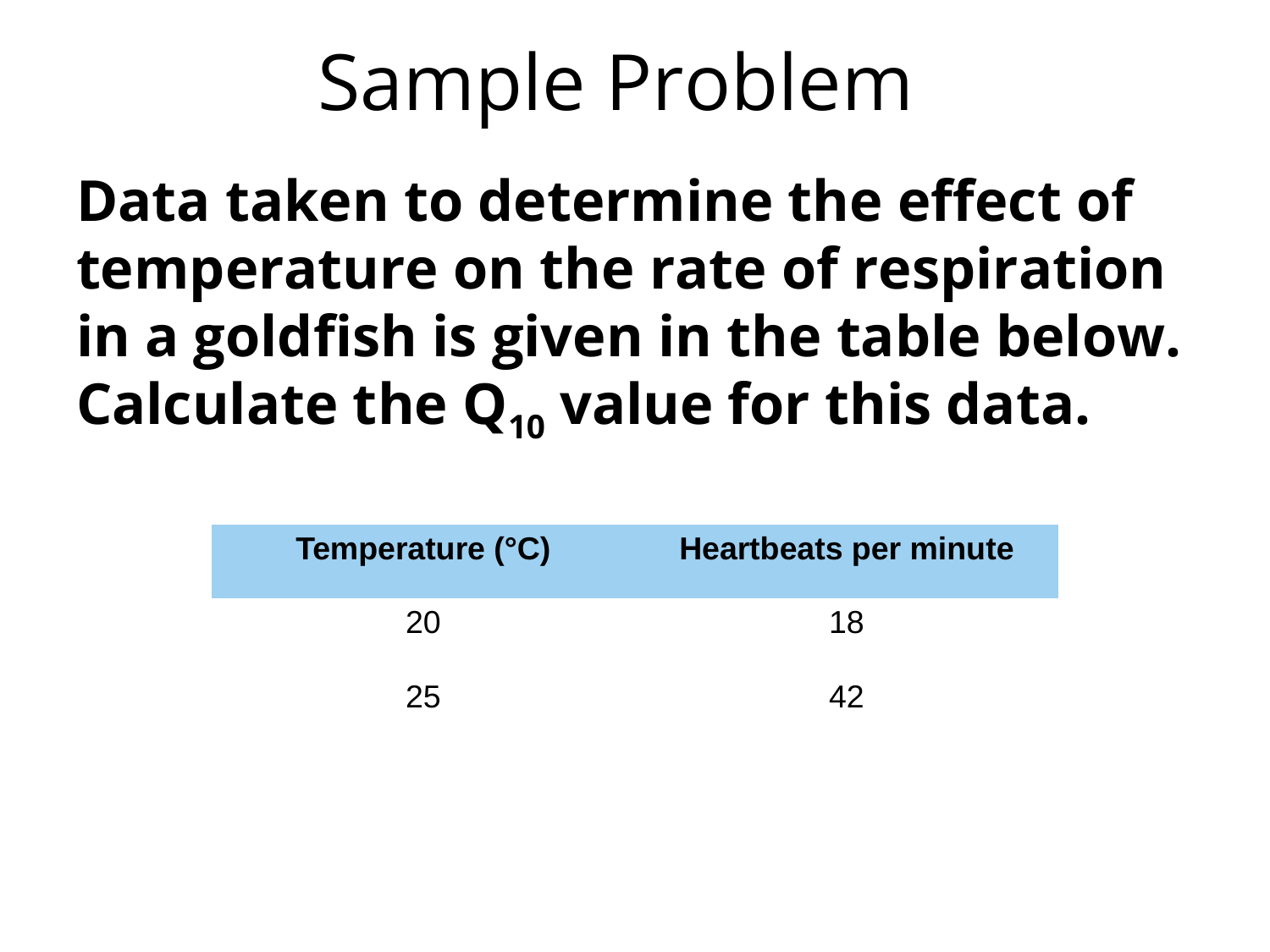

# Sample Problem
Data taken to determine the effect of temperature on the rate of respiration in a goldfish is given in the table below. Calculate the Q10 value for this data.

| Temperature (°C) | Heartbeats per minute |
| --- | --- |
| 20 | 18 |
| 25 | 42 |